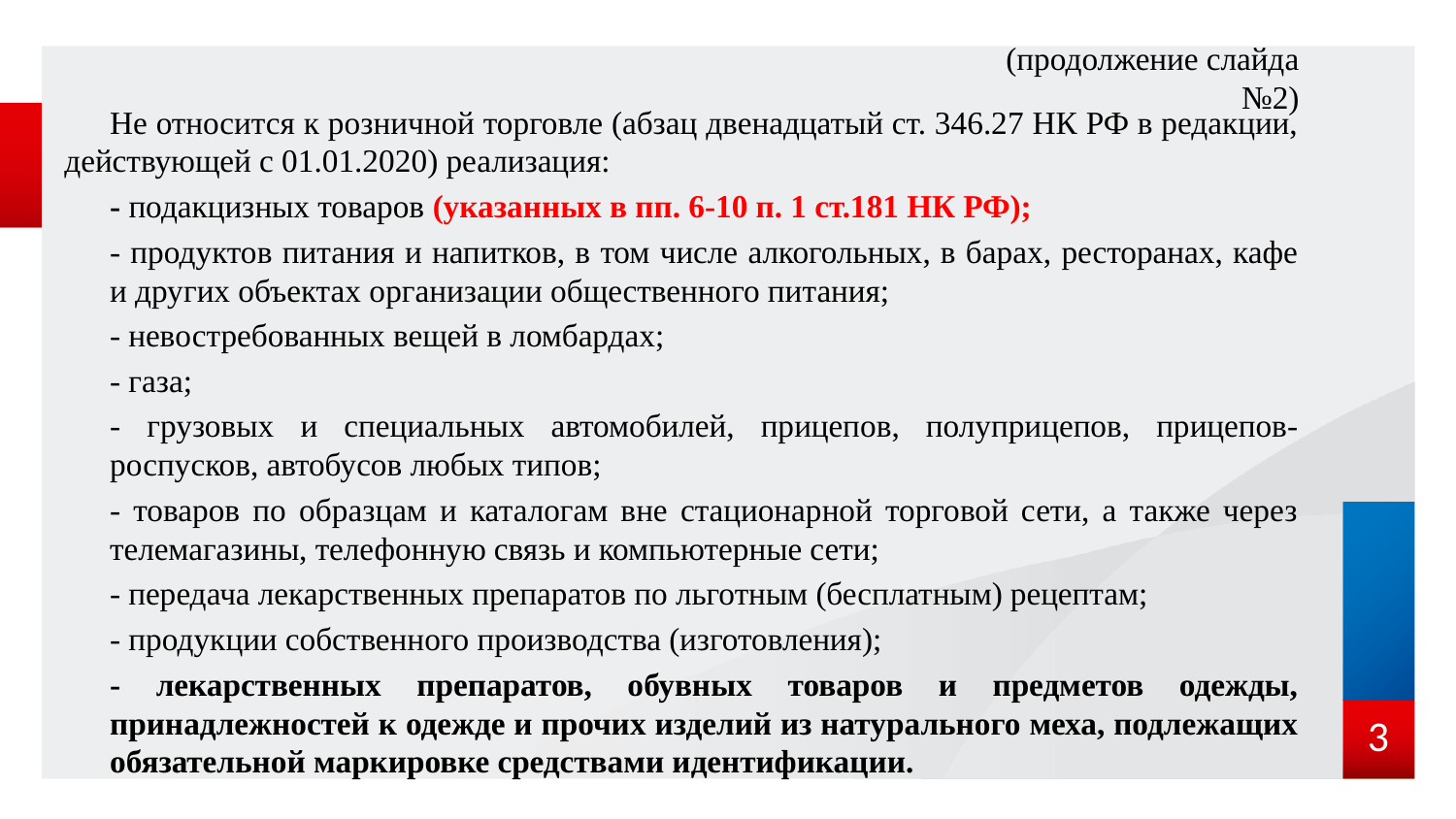

(продолжение слайда №2)
Не относится к розничной торговле (абзац двенадцатый ст. 346.27 НК РФ в редакции, действующей с 01.01.2020) реализация:
- подакцизных товаров (указанных в пп. 6-10 п. 1 ст.181 НК РФ);
- продуктов питания и напитков, в том числе алкогольных, в барах, ресторанах, кафе и других объектах организации общественного питания;
- невостребованных вещей в ломбардах;
- газа;
- грузовых и специальных автомобилей, прицепов, полуприцепов, прицепов-роспусков, автобусов любых типов;
- товаров по образцам и каталогам вне стационарной торговой сети, а также через телемагазины, телефонную связь и компьютерные сети;
- передача лекарственных препаратов по льготным (бесплатным) рецептам;
- продукции собственного производства (изготовления);
- лекарственных препаратов, обувных товаров и предметов одежды, принадлежностей к одежде и прочих изделий из натурального меха, подлежащих обязательной маркировке средствами идентификации.
3